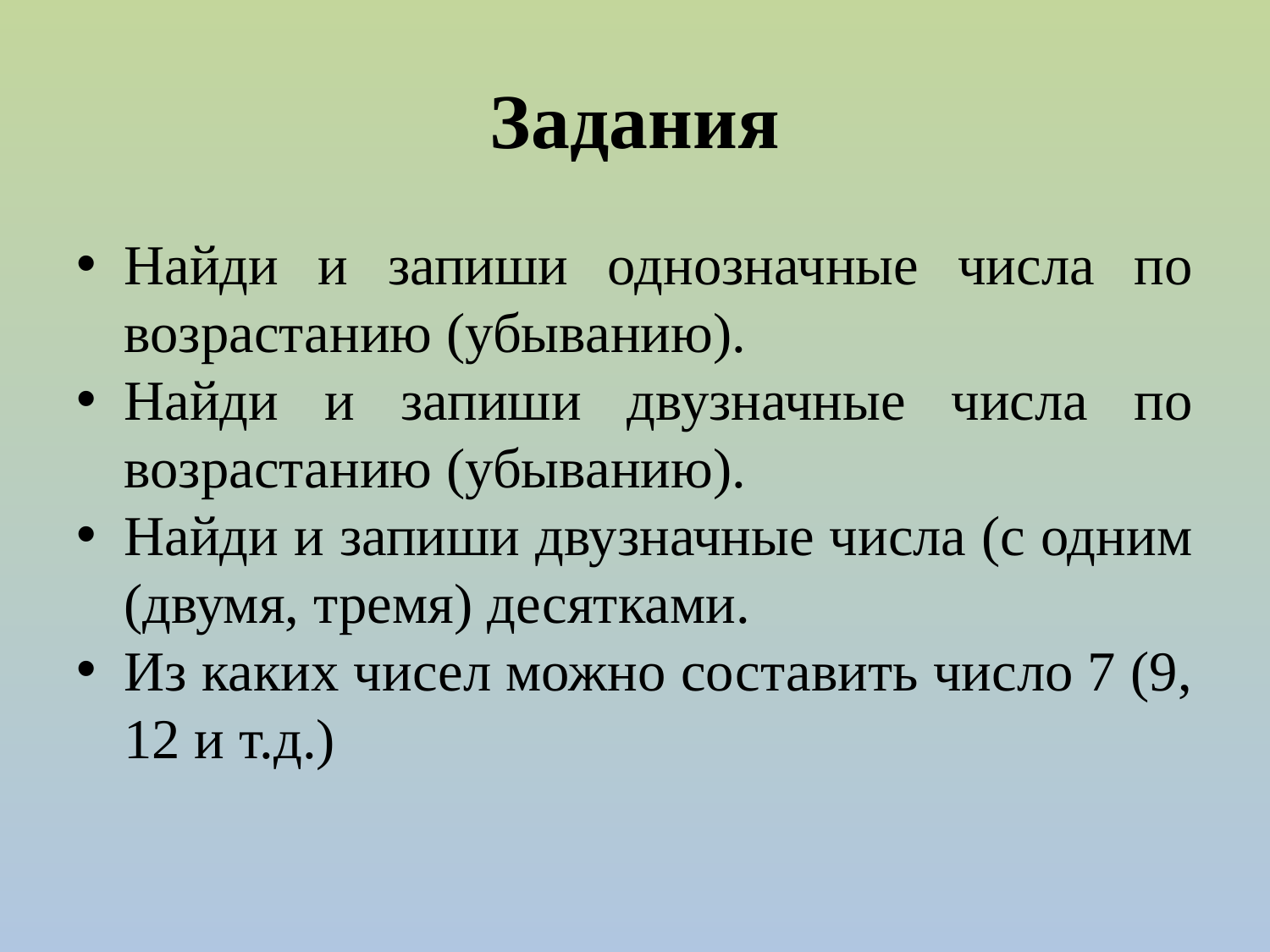

# Задания
Найди и запиши однозначные числа по возрастанию (убыванию).
Найди и запиши двузначные числа по возрастанию (убыванию).
Найди и запиши двузначные числа (с одним (двумя, тремя) десятками.
Из каких чисел можно составить число 7 (9, 12 и т.д.)